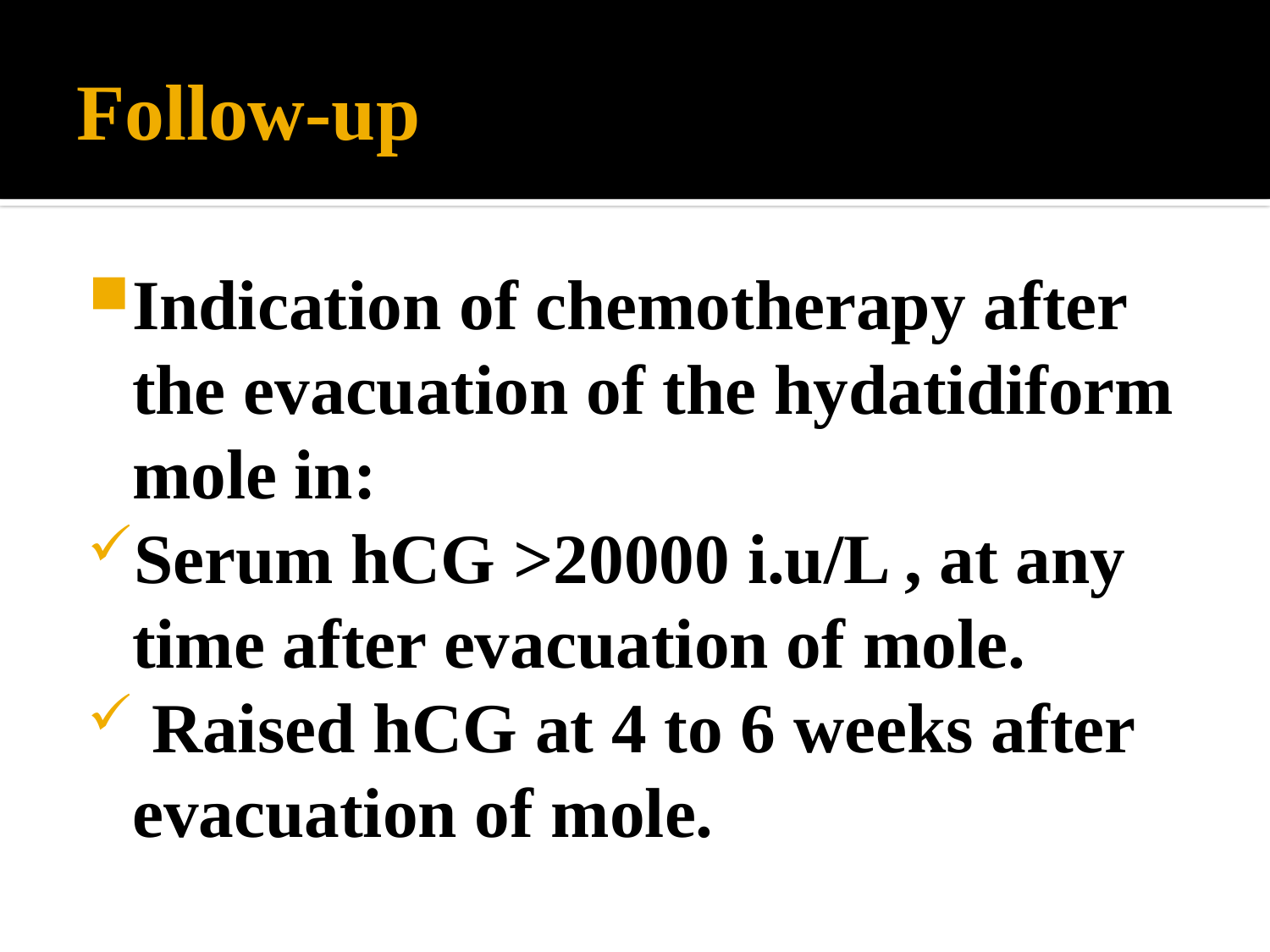

# Follow-up
Indication of chemotherapy after the evacuation of the hydatidiform mole in:
Serum hCG >20000 i.u/L , at any time after evacuation of mole.
 Raised hCG at 4 to 6 weeks after evacuation of mole.